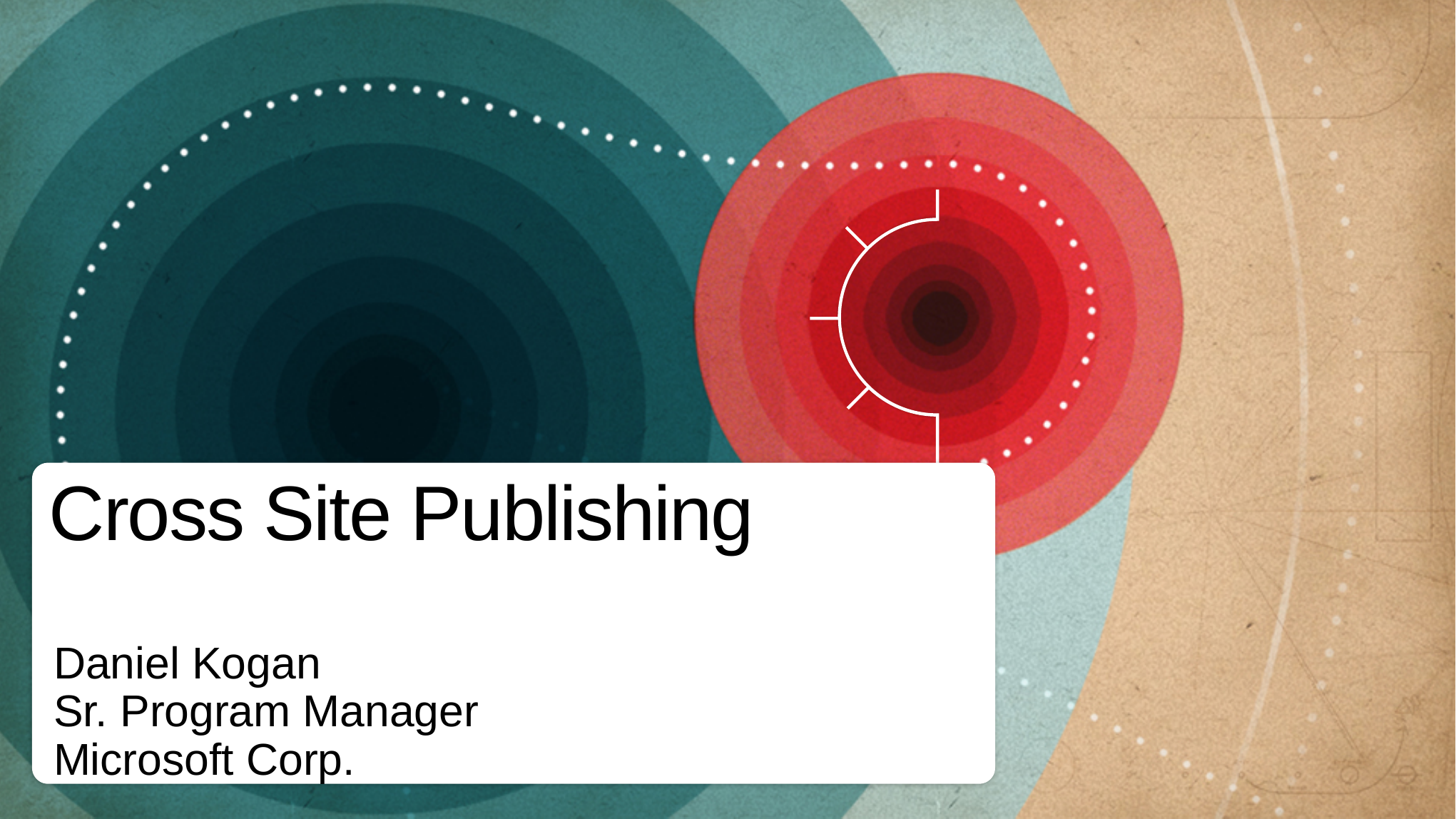

# Cross Site Publishing
Daniel Kogan
Sr. Program Manager
Microsoft Corp.